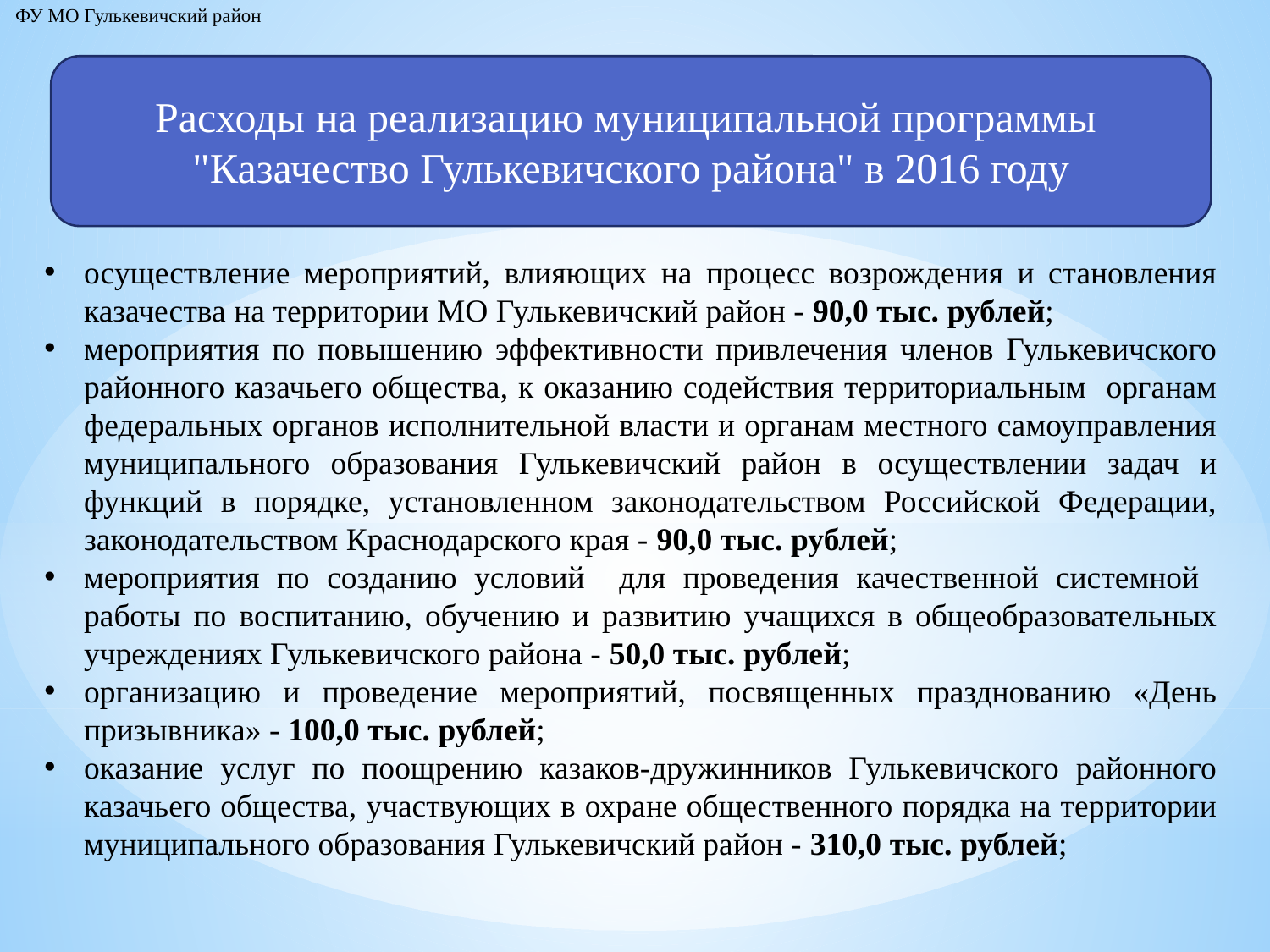

ФУ МО Гулькевичский район
Расходы на реализацию муниципальной программы
"Казачество Гулькевичского района" в 2016 году
осуществление мероприятий, влияющих на процесс возрождения и становления казачества на территории МО Гулькевичский район - 90,0 тыс. рублей;
мероприятия по повышению эффективности привлечения членов Гулькевичского районного казачьего общества, к оказанию содействия территориальным  органам федеральных органов исполнительной власти и органам местного самоуправления муниципального образования Гулькевичский район в осуществлении задач и функций в порядке, установленном законодательством Российской Федерации, законодательством Краснодарского края - 90,0 тыс. рублей;
мероприятия по созданию условий  для проведения качественной системной  работы по воспитанию, обучению и развитию учащихся в общеобразовательных учреждениях Гулькевичского района - 50,0 тыс. рублей;
организацию и проведение мероприятий, посвященных празднованию «День призывника» - 100,0 тыс. рублей;
оказание услуг по поощрению казаков-дружинников Гулькевичского районного казачьего общества, участвующих в охране общественного порядка на территории муниципального образования Гулькевичский район - 310,0 тыс. рублей;